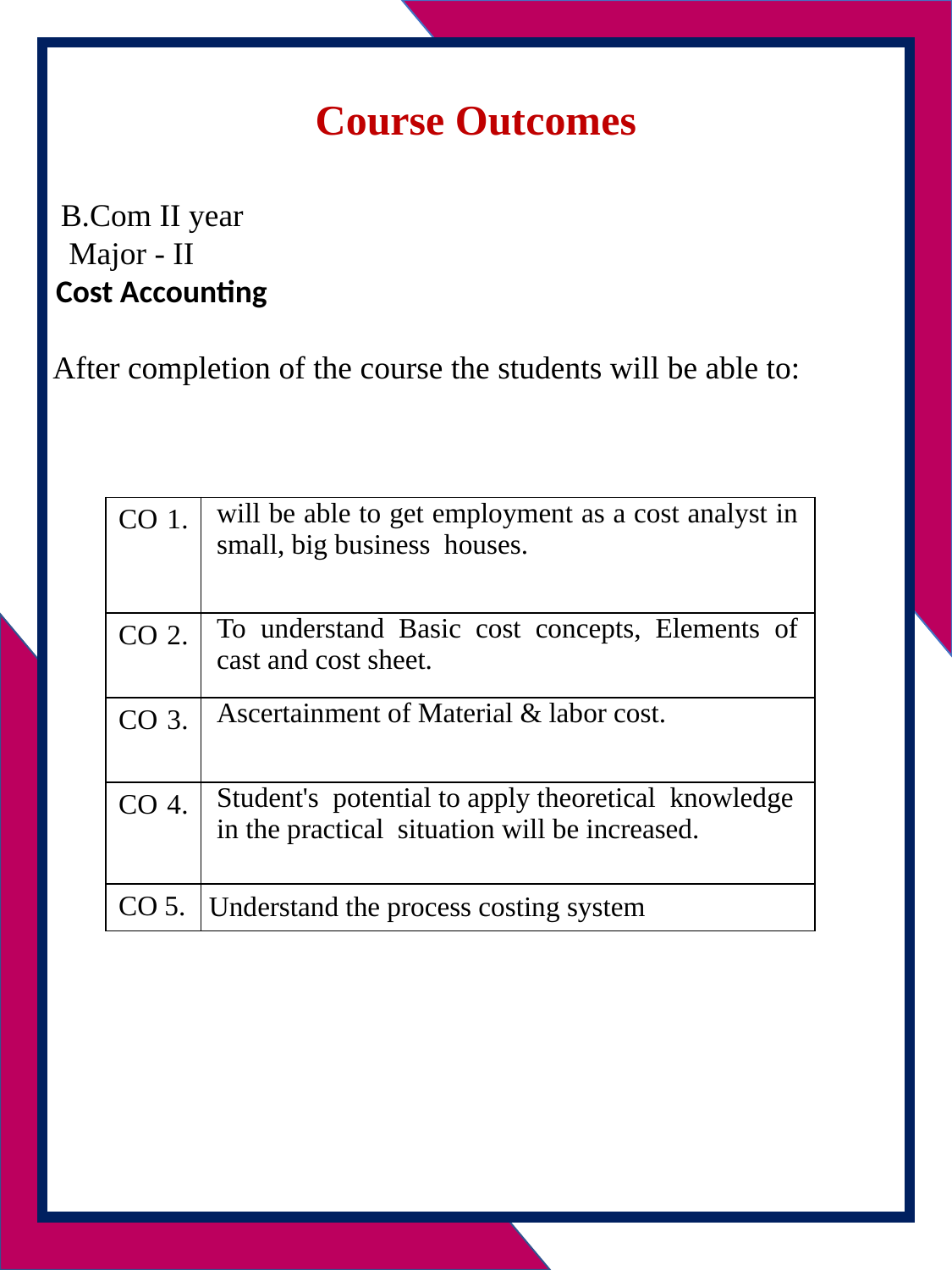

Course Outcomes

      B.Com II year
       Major - II
      Cost Accounting

     After completion of the course the students will be able to:

| CO 1. | will be able to get employment as a cost analyst in small, big business houses. |
| --- | --- |
| CO 2. | To understand Basic cost concepts, Elements of cast and cost sheet. |
| CO 3. | Ascertainment of Material & labor cost. |
| CO 4. | Student's potential to apply theoretical knowledge in the practical situation will be increased. |
| CO 5. | Understand the process costing system |